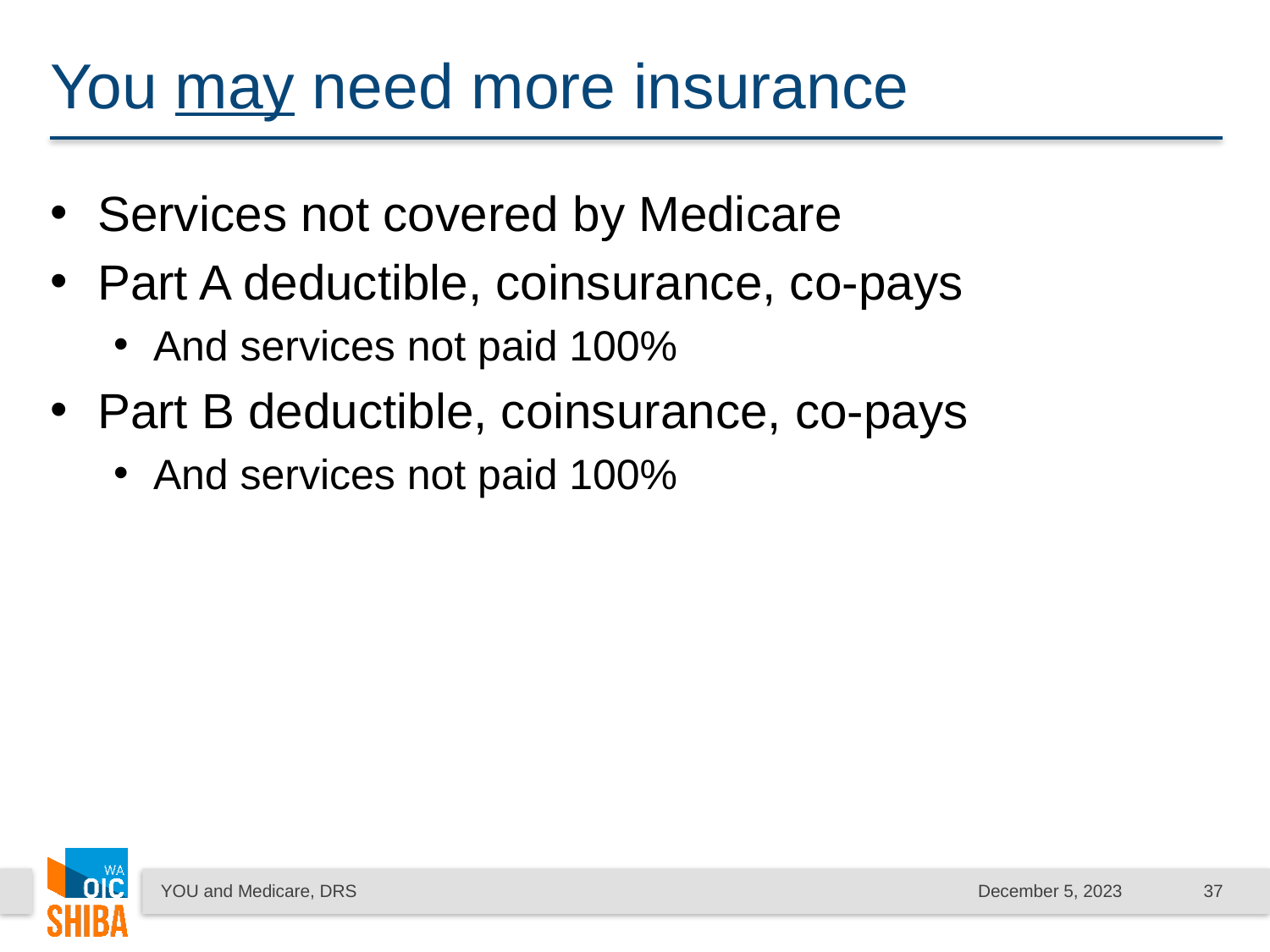

# You may need more insurance
Services not covered by Medicare
Part A deductible, coinsurance, co-pays
And services not paid 100%
Part B deductible, coinsurance, co-pays
And services not paid 100%
YOU and Medicare, DRS
December 5, 2023
37